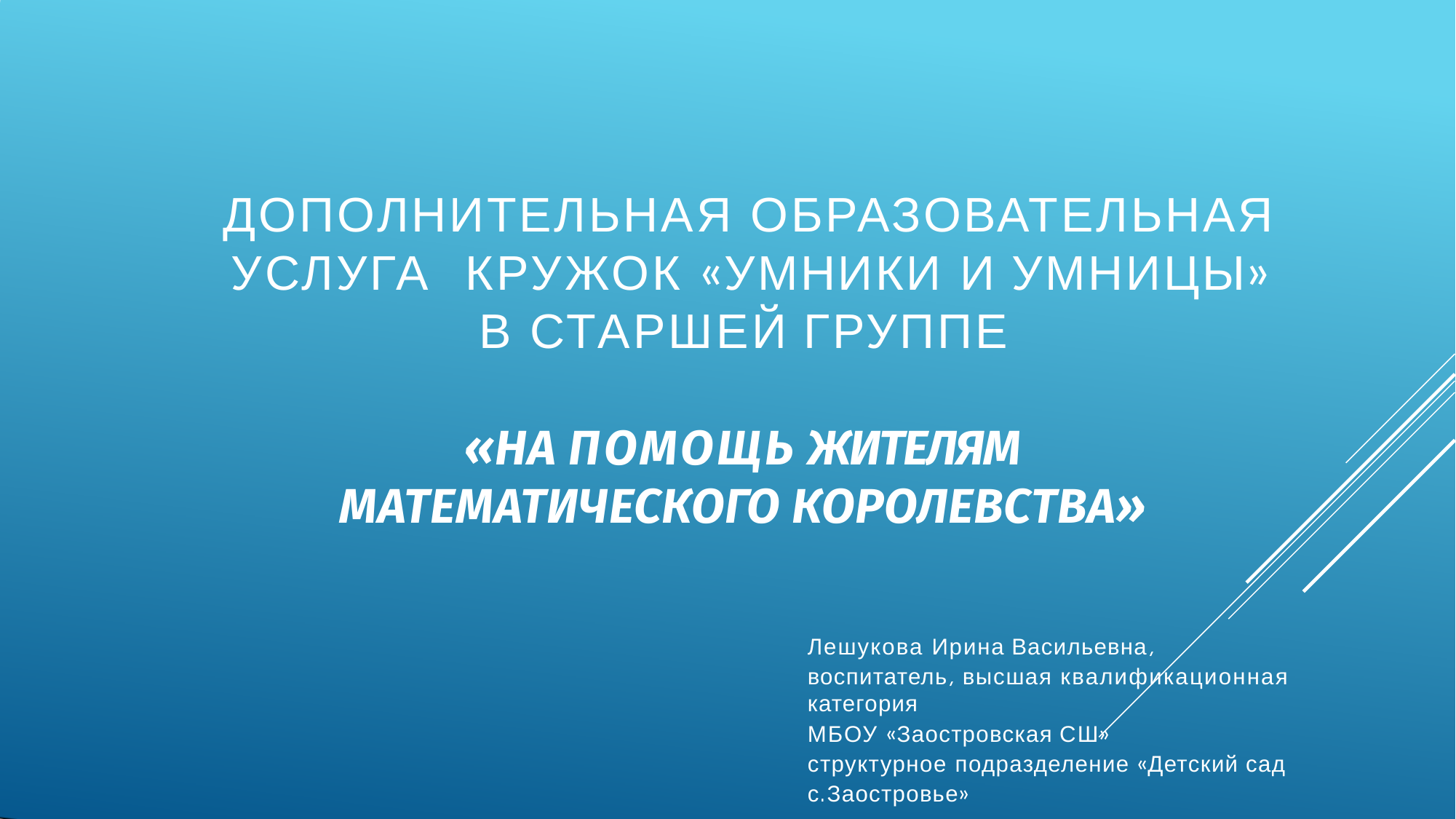

ДОПОЛНИТЕЛЬНАЯ ОБРАЗОВАТЕЛЬНАЯ УСЛУГА  КРУЖОК «УМНИКИ И УМНИЦЫ»
В СТАРШЕЙ ГРУППЕ
«НА ПОМОЩЬ ЖИТЕЛЯМ
МАТЕМАТИЧЕСКОГО КОРОЛЕВСТВА»
Лешукова Ирина Васильевна,
воспитатель, высшая квалификационная категория
МБОУ «Заостровская СШ»
структурное подразделение «Детский сад  с.Заостровье»